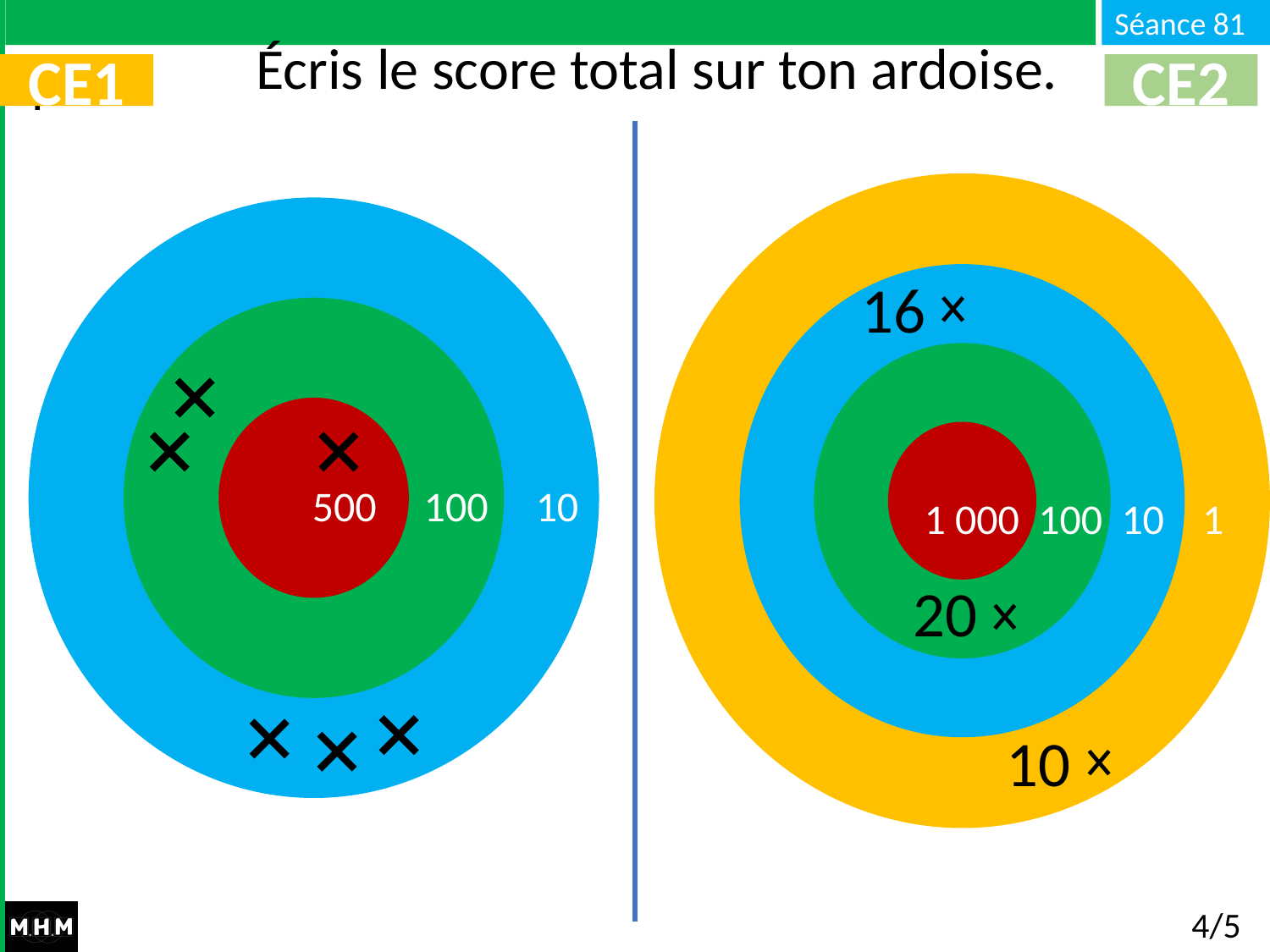

# Écris le score total sur ton ardoise.
CE1
CE2

16

500     100     10
1 000  100  10    1
20

10

4/5